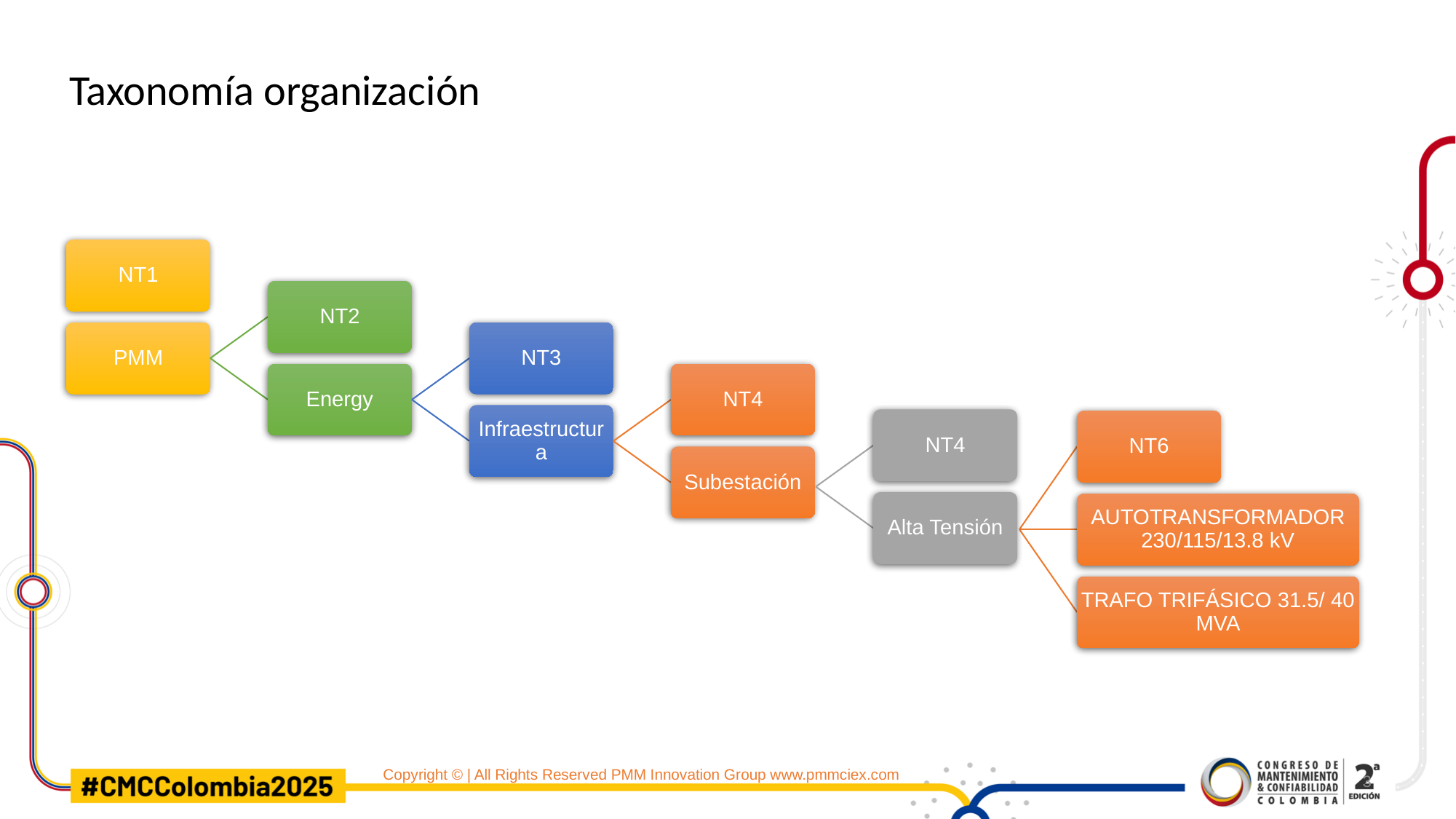

# Taxonomía organización
NT1
NT2
PMM
NT3

Energy
NT4

Infraestructura
NT4
NT6

Subestación

Alta Tensión
AUTOTRANSFORMADOR 230/115/13.8 kV

TRAFO TRIFÁSICO 31.5/ 40 MVA
3